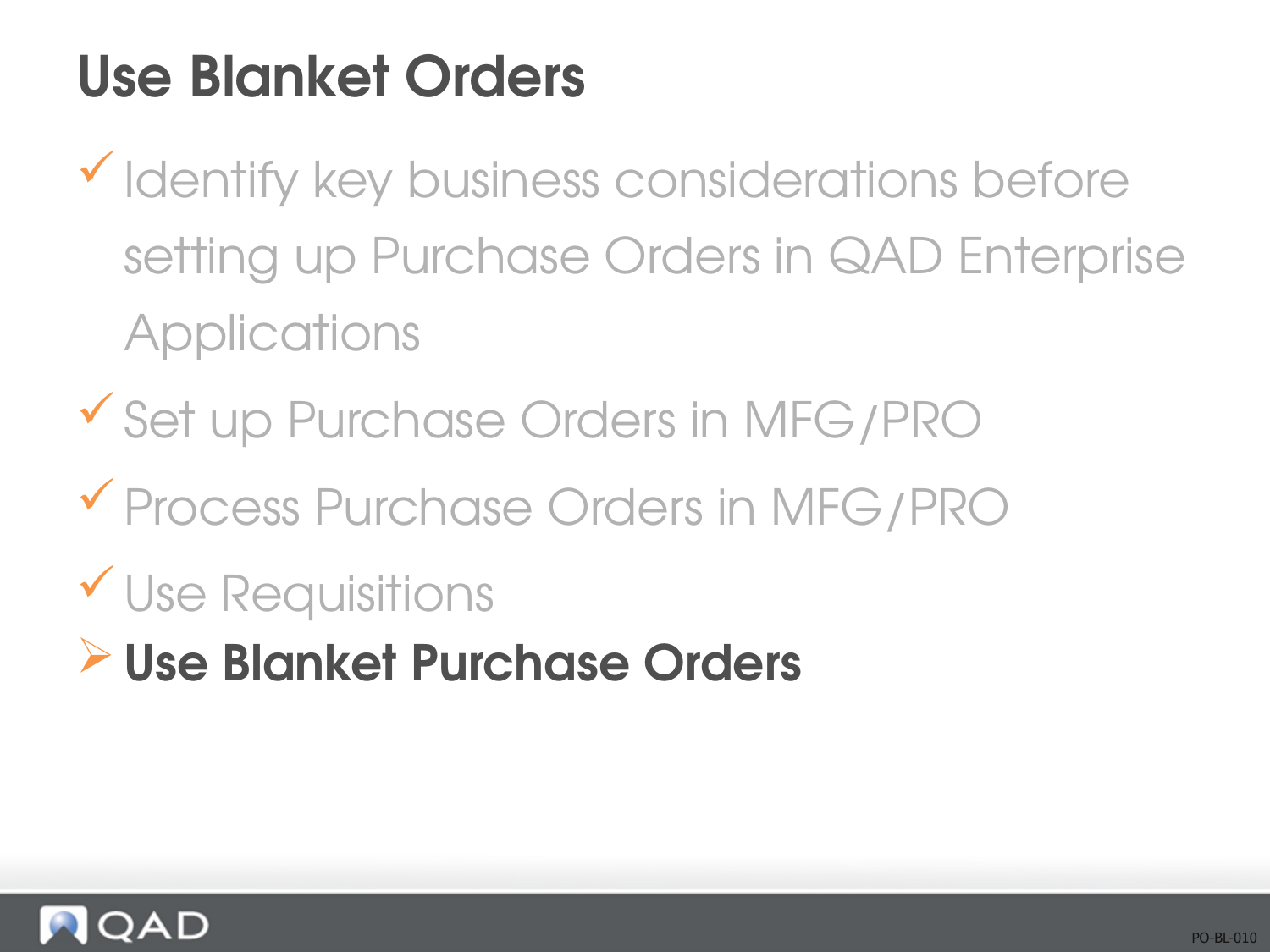

# Use Blanket Orders
Identify key business considerations before setting up Purchase Orders in QAD Enterprise Applications
Set up Purchase Orders in MFG/PRO
Process Purchase Orders in MFG/PRO
Use Requisitions
Use Blanket Purchase Orders
PO-BL-010